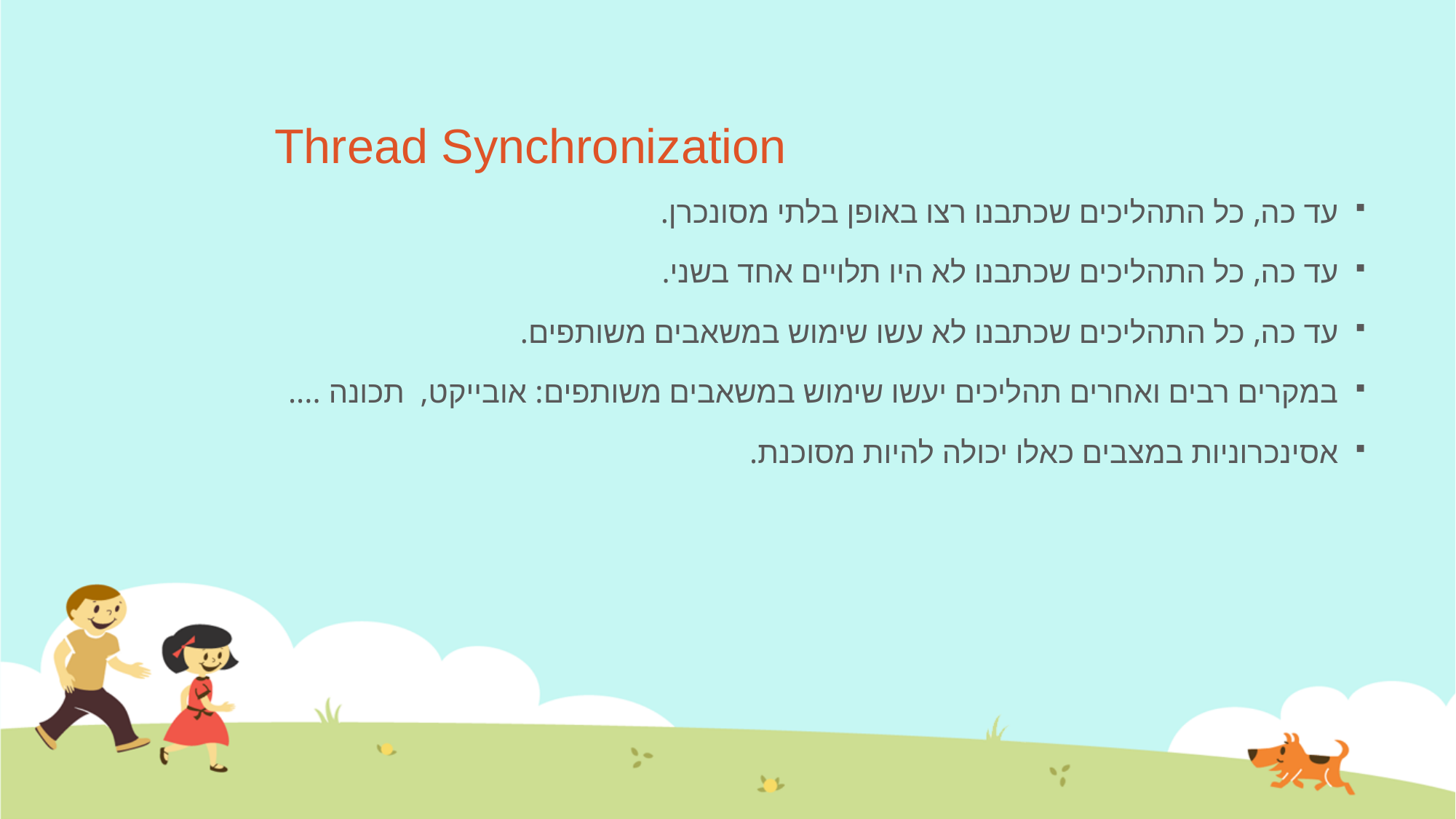

# Thread Synchronization
עד כה, כל התהליכים שכתבנו רצו באופן בלתי מסונכרן.
עד כה, כל התהליכים שכתבנו לא היו תלויים אחד בשני.
עד כה, כל התהליכים שכתבנו לא עשו שימוש במשאבים משותפים.
במקרים רבים ואחרים תהליכים יעשו שימוש במשאבים משותפים: אובייקט,  תכונה ....
אסינכרוניות במצבים כאלו יכולה להיות מסוכנת.